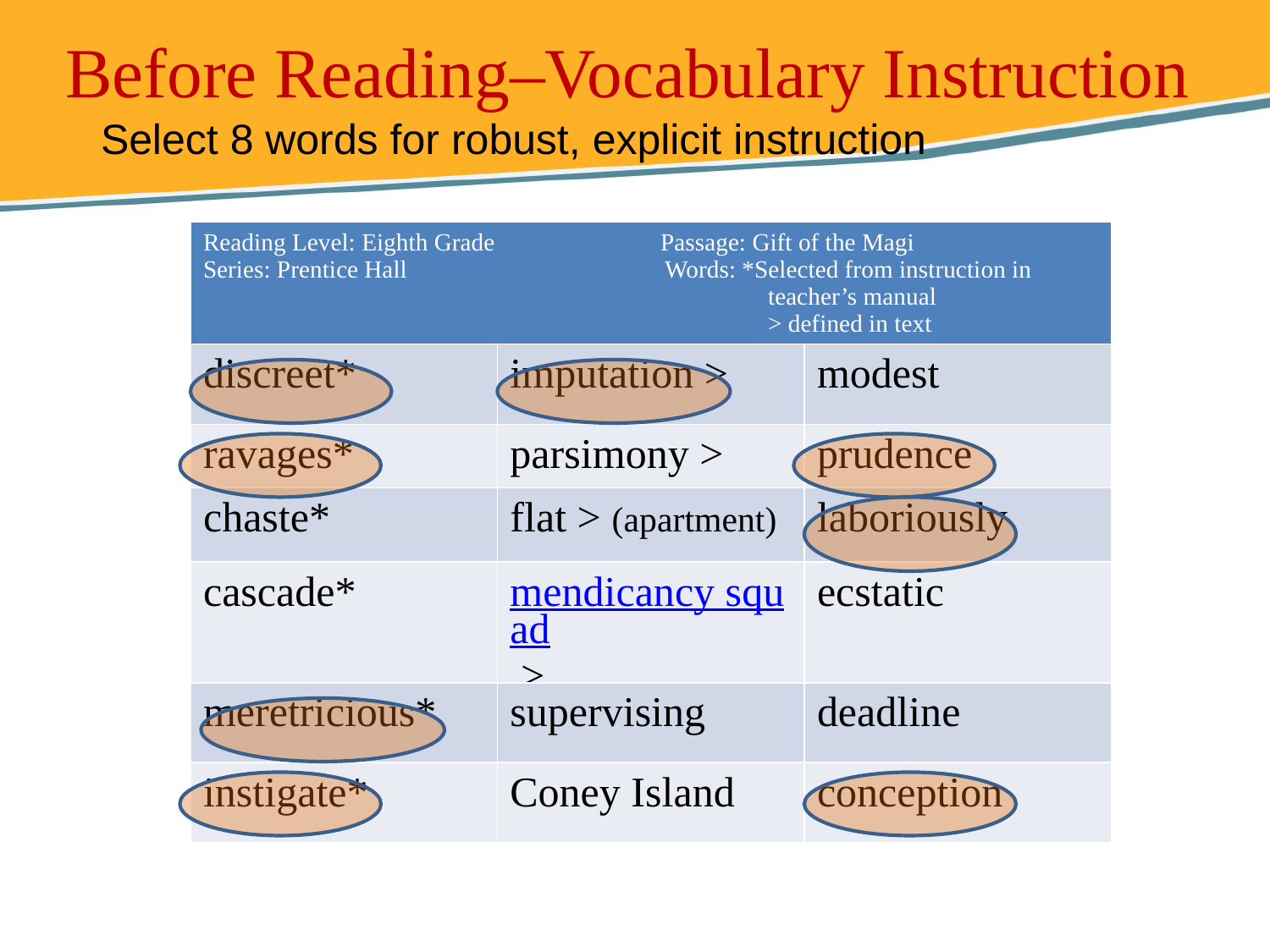

Before Reading–Vocabulary Instruction
   Select 8 words for robust, explicit instruction
| Reading Level: Eighth Grade Passage: Gift of the Magi Series: Prentice Hall Words: \*Selected from instruction in teacher’s manual > defined in text |  |  |
| --- | --- | --- |
| discreet\* | imputation > | modest |
| ravages\* | parsimony > | prudence |
| chaste\* | flat > (apartment) | laboriously |
| cascade\* | mendicancy squad > | ecstatic |
| meretricious\* | supervising | deadline |
| instigate\* | Coney Island | conception |

#